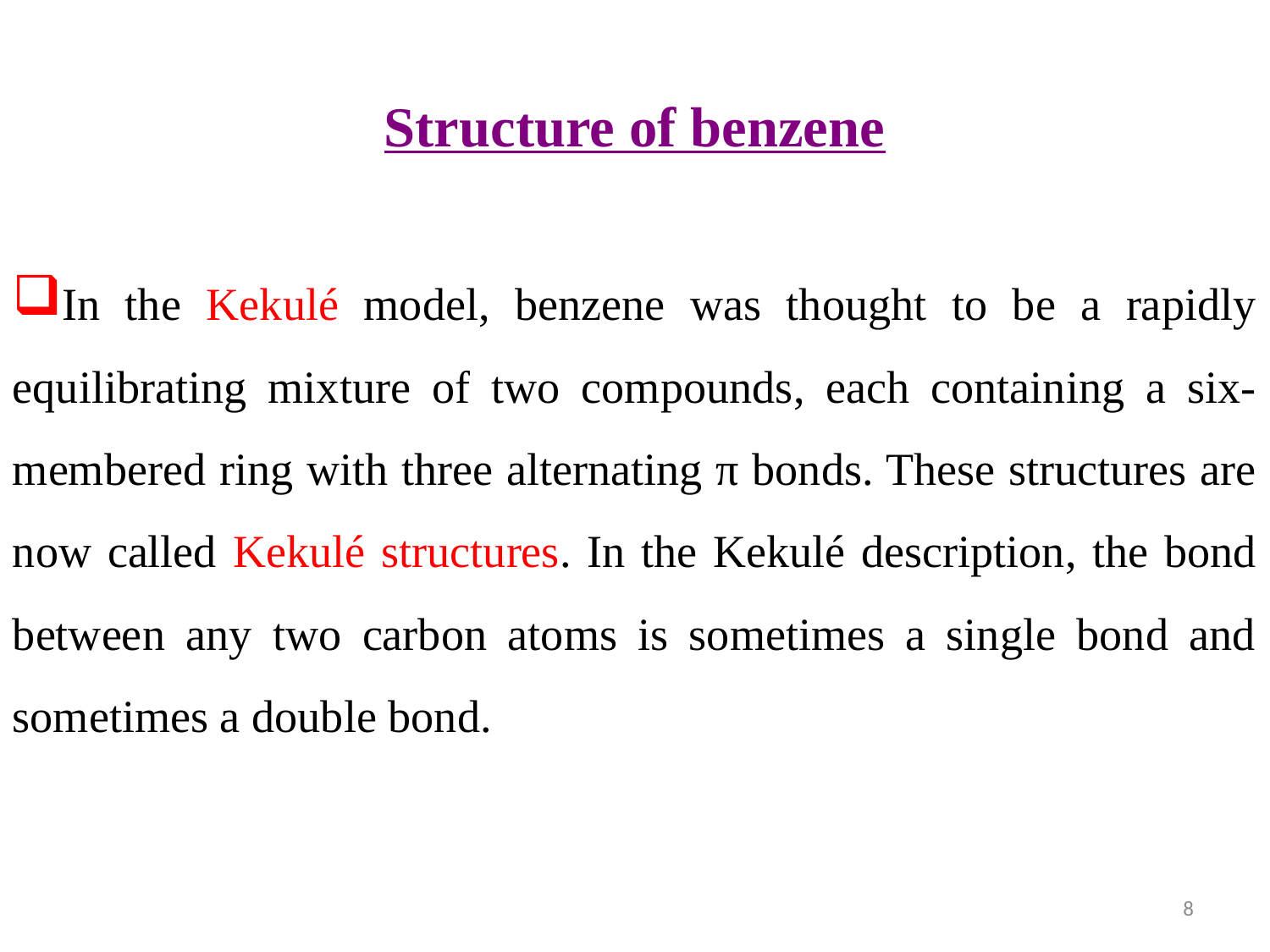

Structure of benzene

In the Kekulé model, benzene was thought to be a rapidly equilibrating mixture of two compounds, each containing a six-membered ring with three alternating π bonds. These structures are now called Kekulé structures. In the Kekulé description, the bond between any two carbon atoms is sometimes a single bond and sometimes a double bond.
8